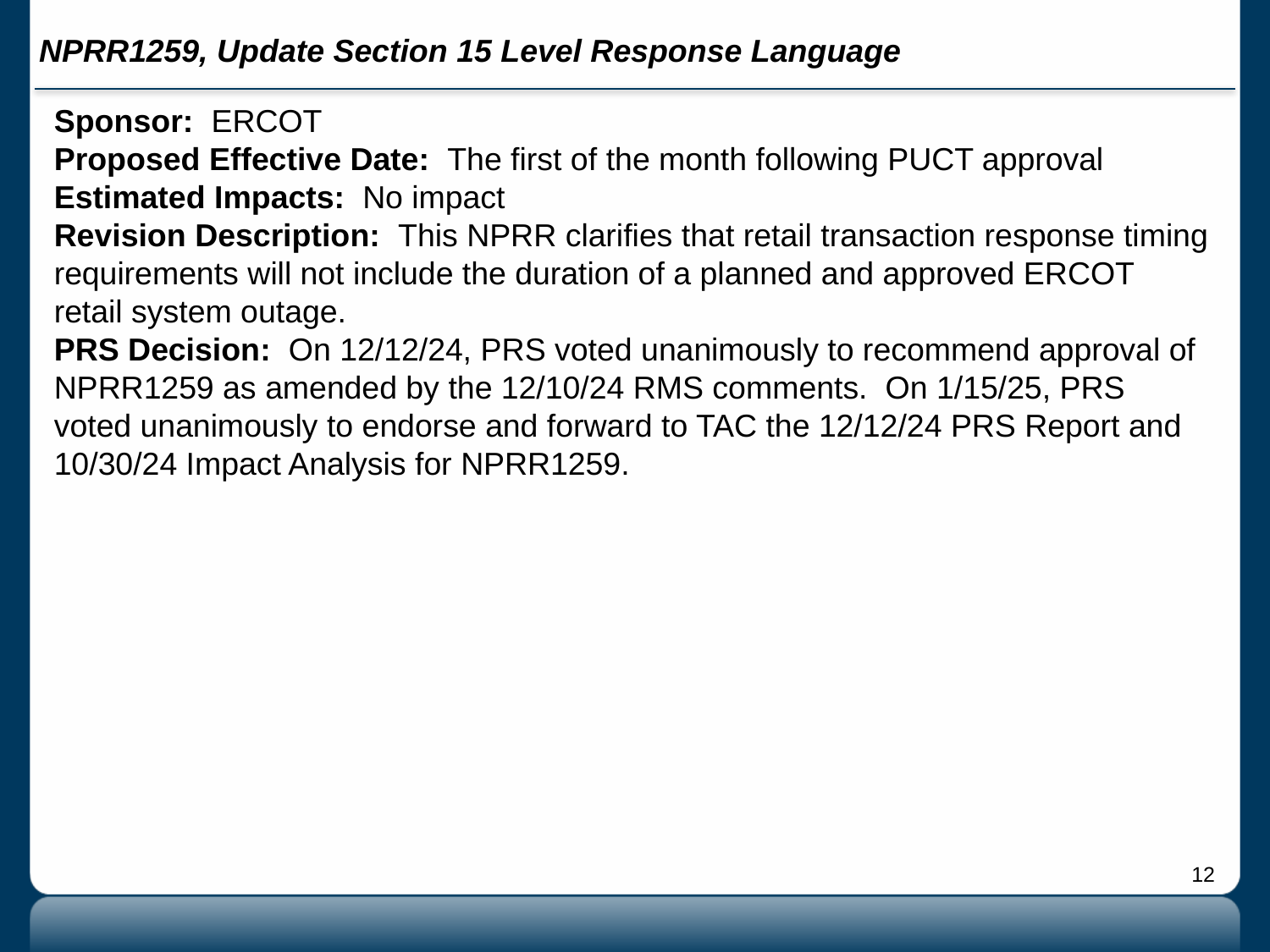

# NPRR1259, Update Section 15 Level Response Language
Sponsor:  ERCOT
Proposed Effective Date:  The first of the month following PUCT approval
Estimated Impacts:  No impact
Revision Description:  This NPRR clarifies that retail transaction response timing requirements will not include the duration of a planned and approved ERCOT retail system outage.
PRS Decision:  On 12/12/24, PRS voted unanimously to recommend approval of NPRR1259 as amended by the 12/10/24 RMS comments.  On 1/15/25, PRS voted unanimously to endorse and forward to TAC the 12/12/24 PRS Report and 10/30/24 Impact Analysis for NPRR1259.